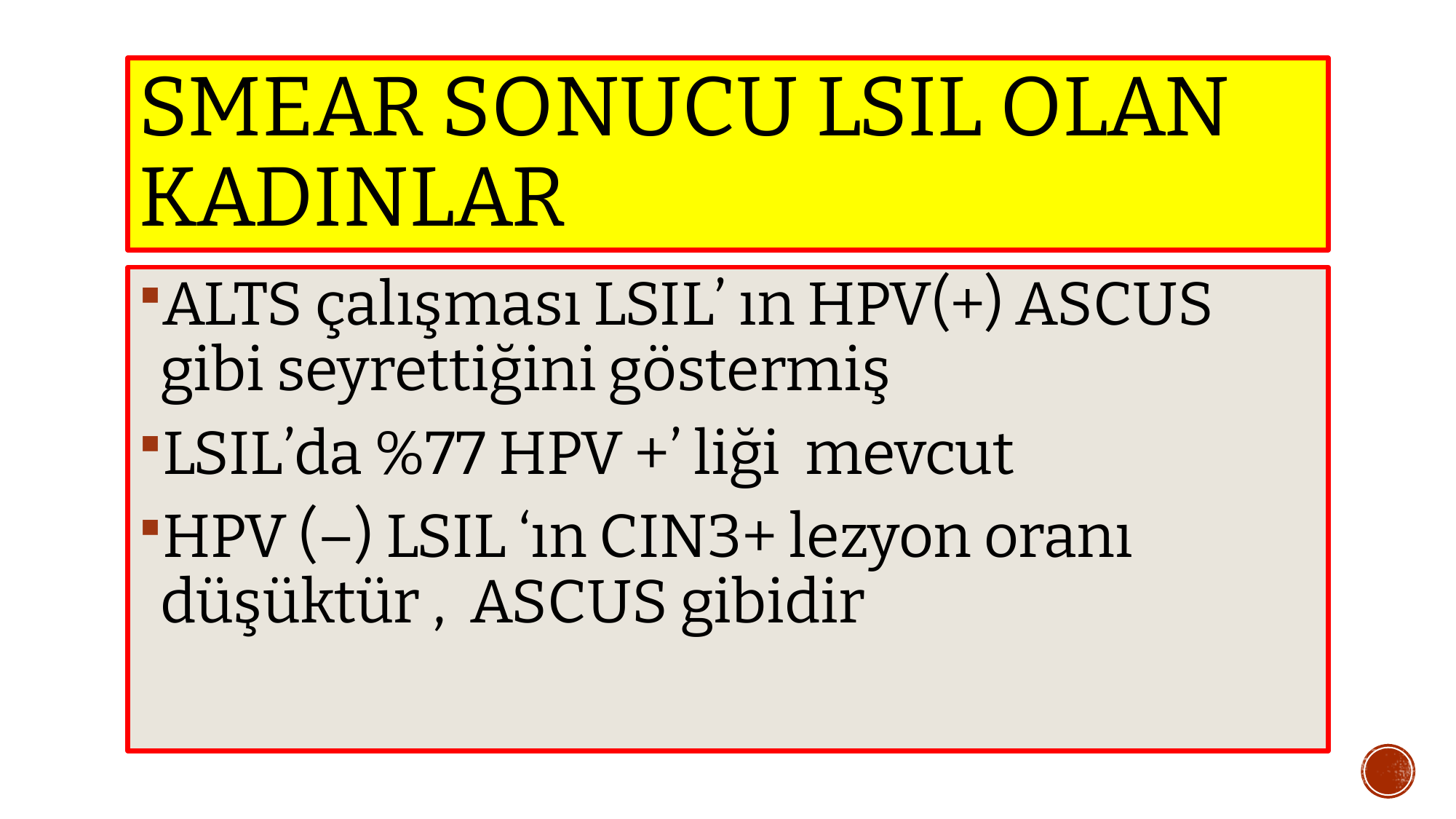

# Smear sonucu LSIL olan kadInlar
ALTS çalışması LSIL’ ın HPV(+) ASCUS gibi seyrettiğini göstermiş
LSIL’da %77 HPV +’ liği  mevcut
HPV (–) LSIL ‘ın CIN3+ lezyon oranı düşüktür ,  ASCUS gibidir